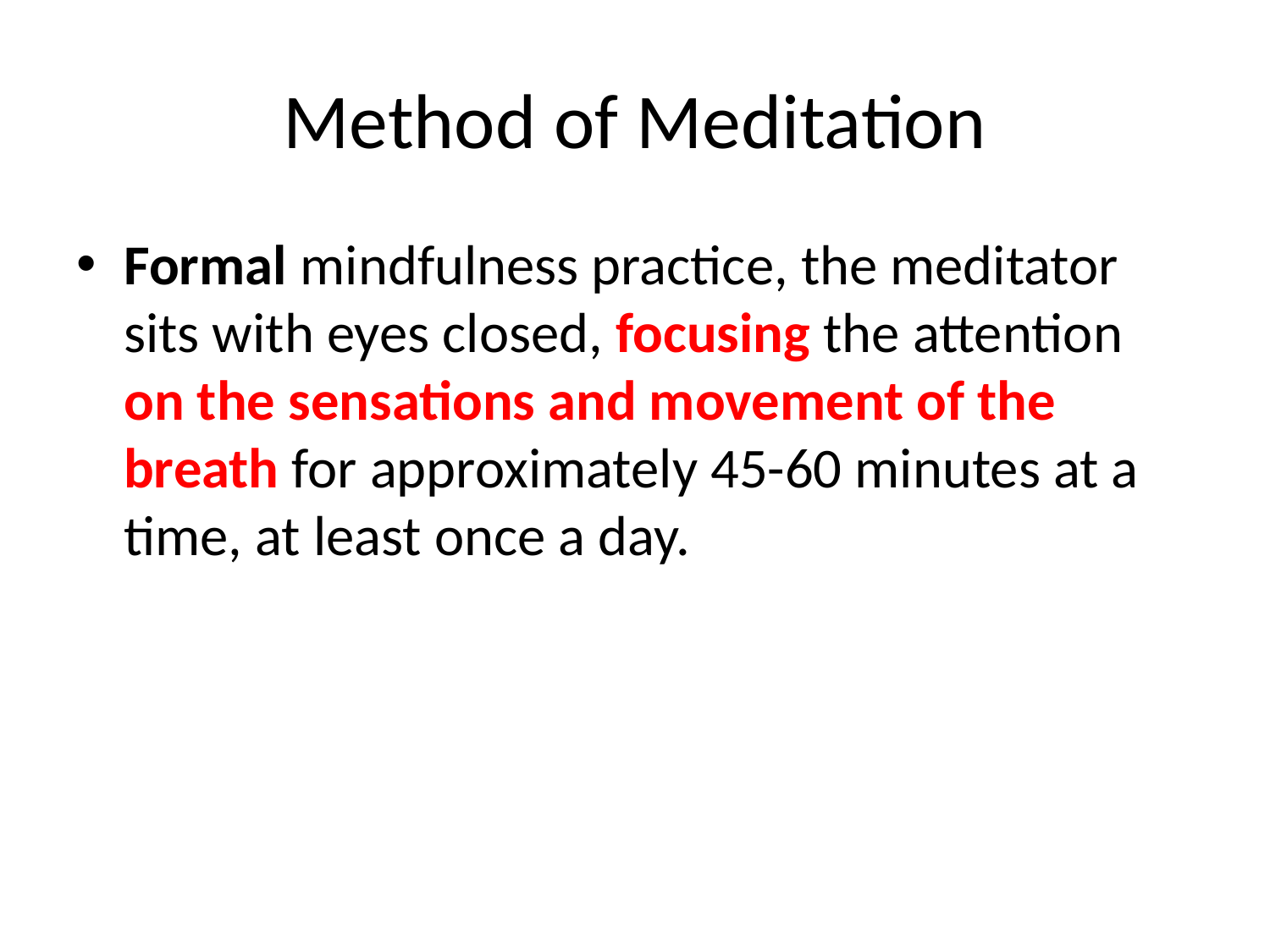

# Method of Meditation
Formal mindfulness practice, the meditator sits with eyes closed, focusing the attention on the sensations and movement of the breath for approximately 45-60 minutes at a time, at least once a day.